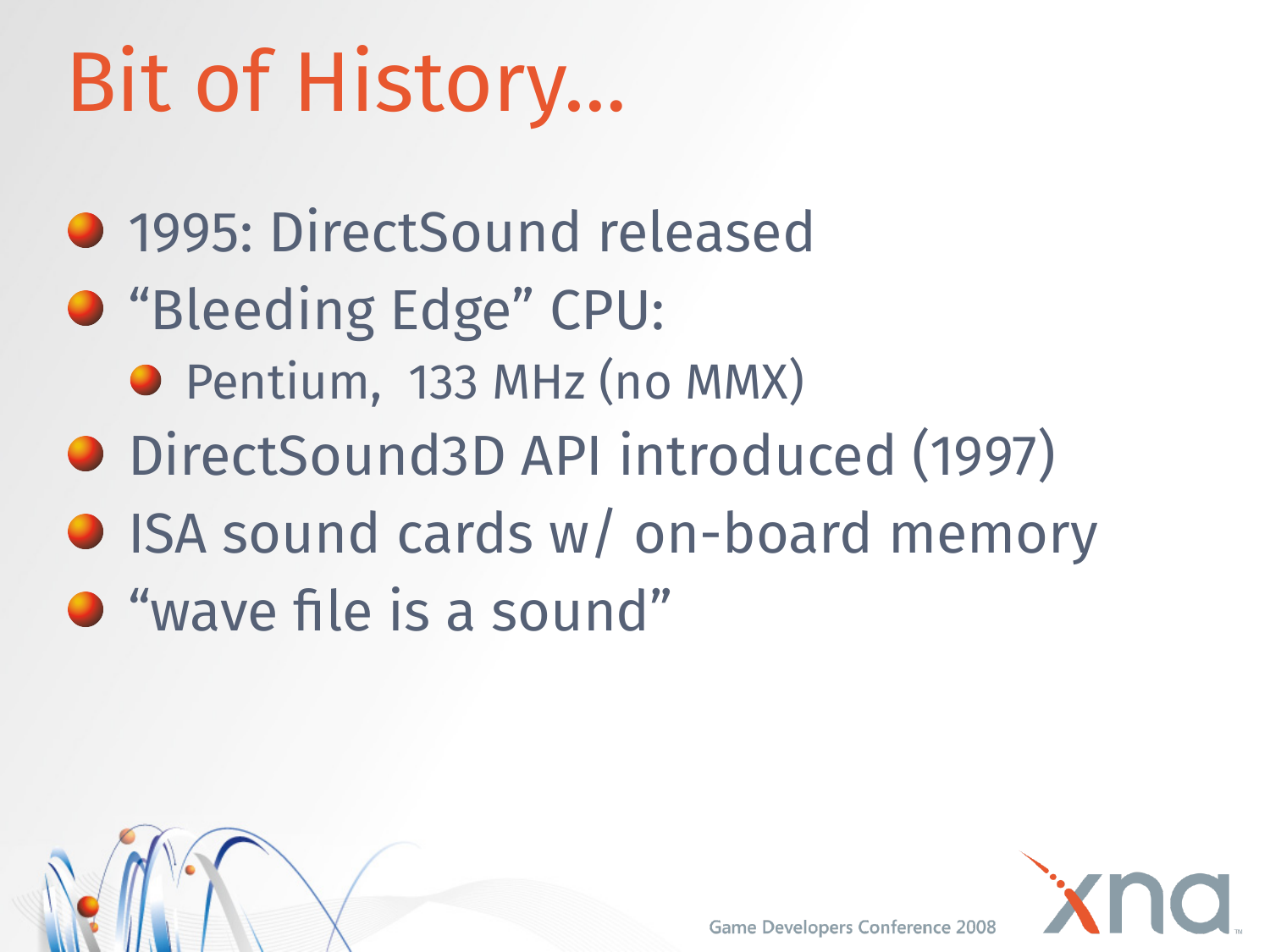

# Bit of History…
1995: DirectSound released
“Bleeding Edge” CPU:
Pentium,  133 MHz (no MMX)
DirectSound3D API introduced (1997)
ISA sound cards w/ on-board memory
“wave file is a sound”